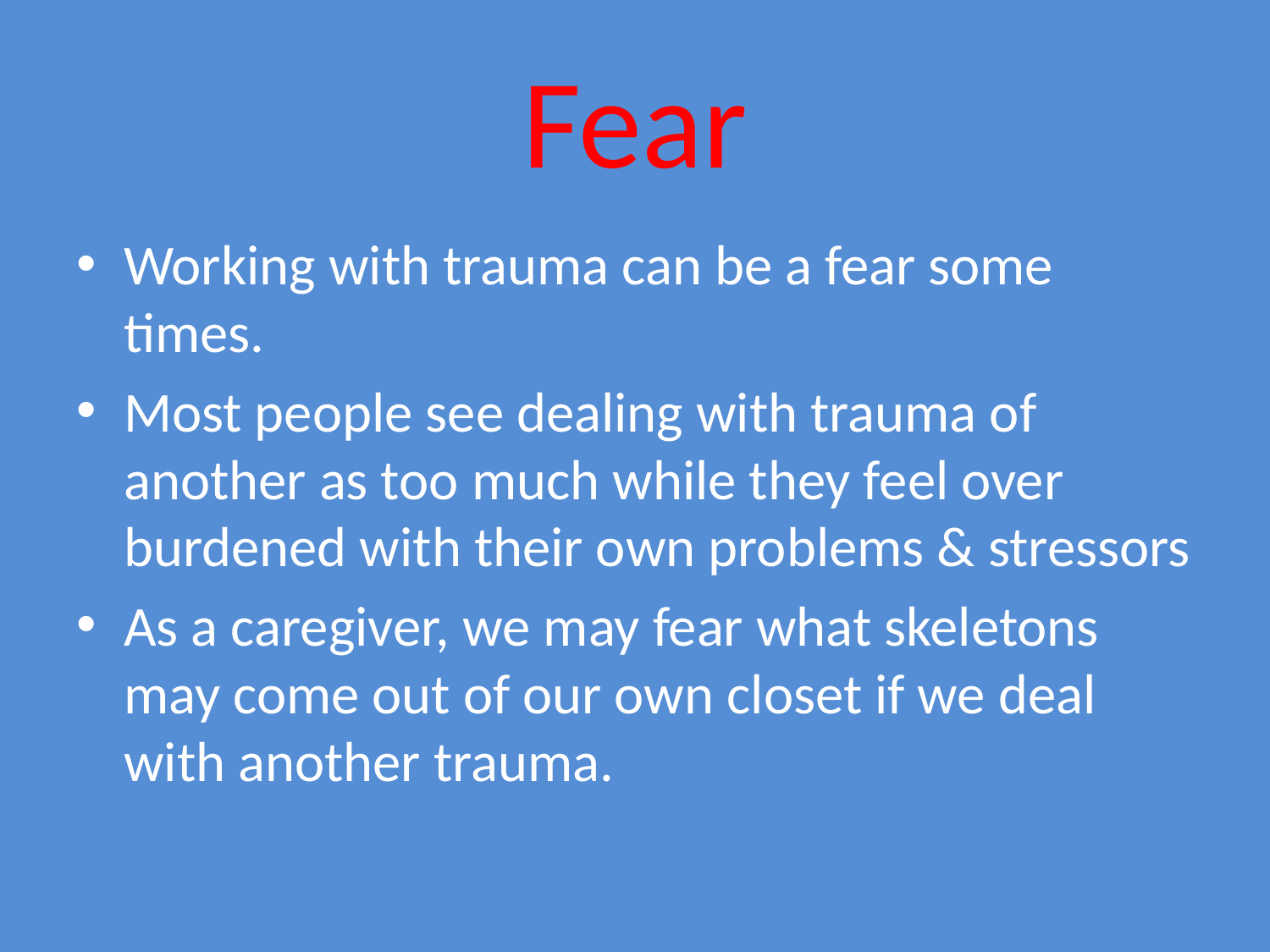

# Fear
Working with trauma can be a fear some times.
Most people see dealing with trauma of another as too much while they feel over burdened with their own problems & stressors
As a caregiver, we may fear what skeletons may come out of our own closet if we deal with another trauma.